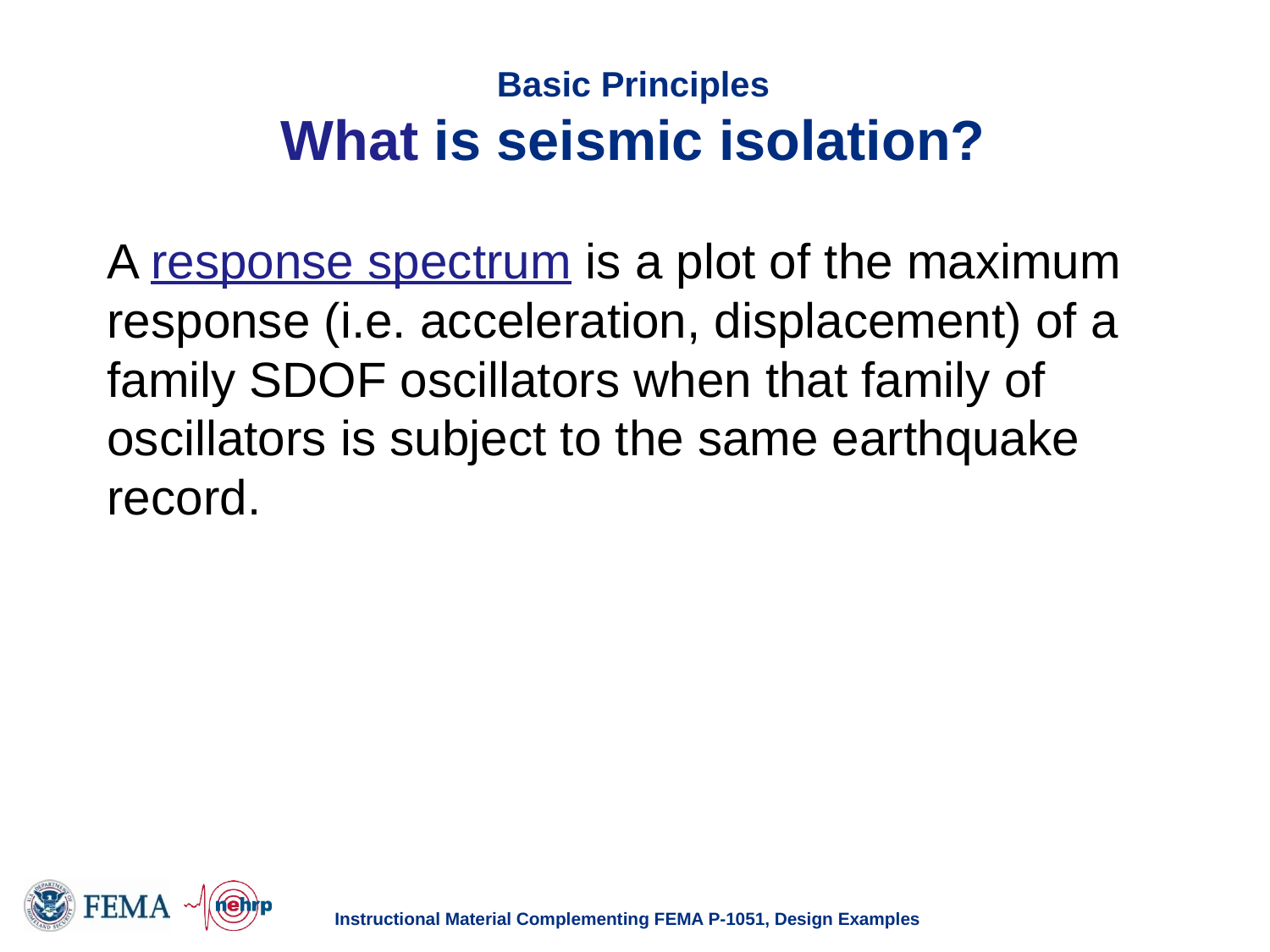

# Basic Principles What is seismic isolation?
A response spectrum is a plot of the maximum response (i.e. acceleration, displacement) of a family SDOF oscillators when that family of oscillators is subject to the same earthquake record.
Instructional Material Complementing FEMA P-1051, Design Examples